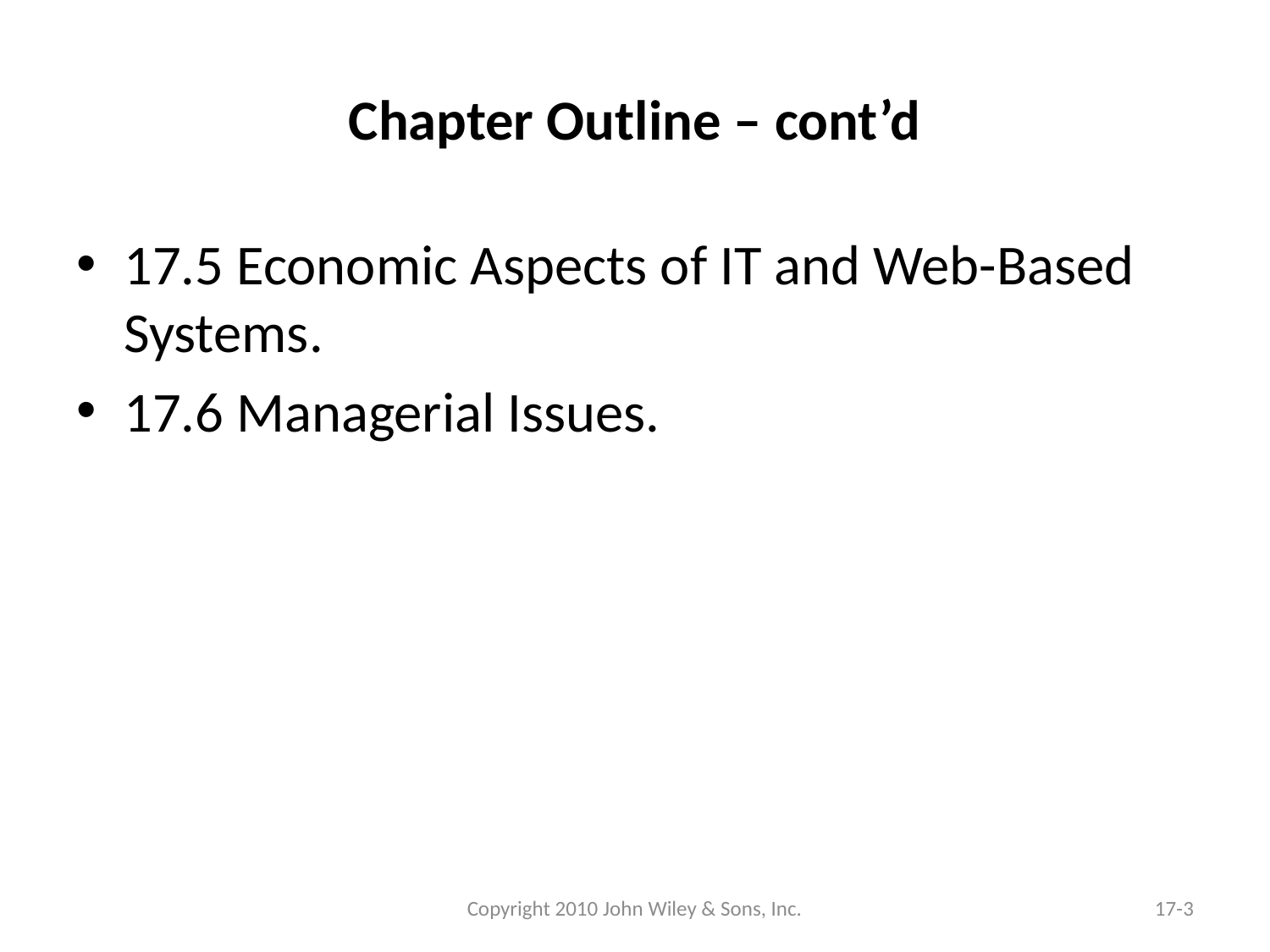

# Chapter Outline – cont’d
17.5 Economic Aspects of IT and Web-Based Systems.
17.6 Managerial Issues.
Copyright 2010 John Wiley & Sons, Inc.
17-3